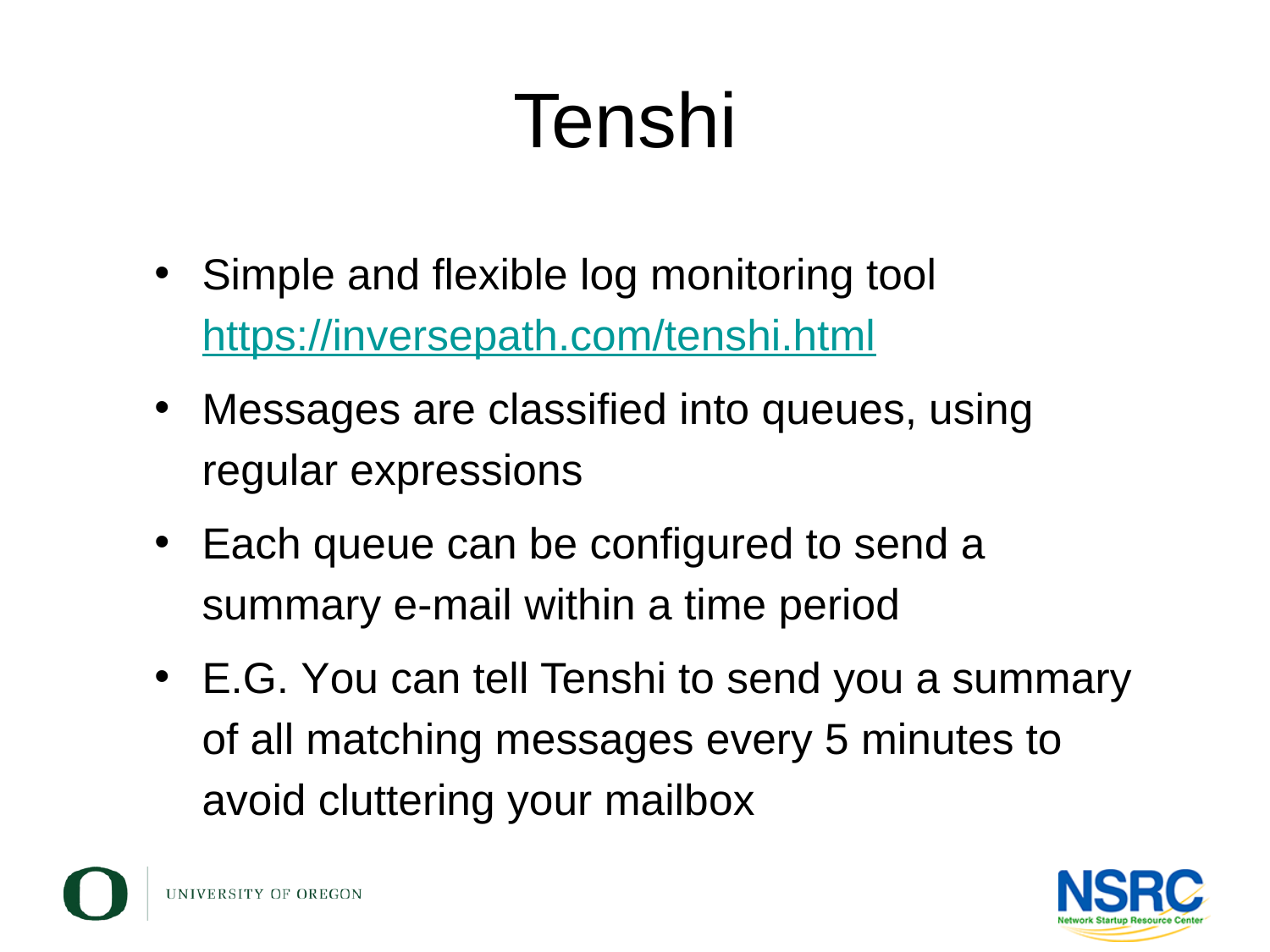

Tenshi
Simple and flexible log monitoring tool
https://inversepath.com/tenshi.html
Messages are classified into queues, using regular expressions
Each queue can be configured to send a summary e-mail within a time period
E.G. You can tell Tenshi to send you a summary of all matching messages every 5 minutes to avoid cluttering your mailbox